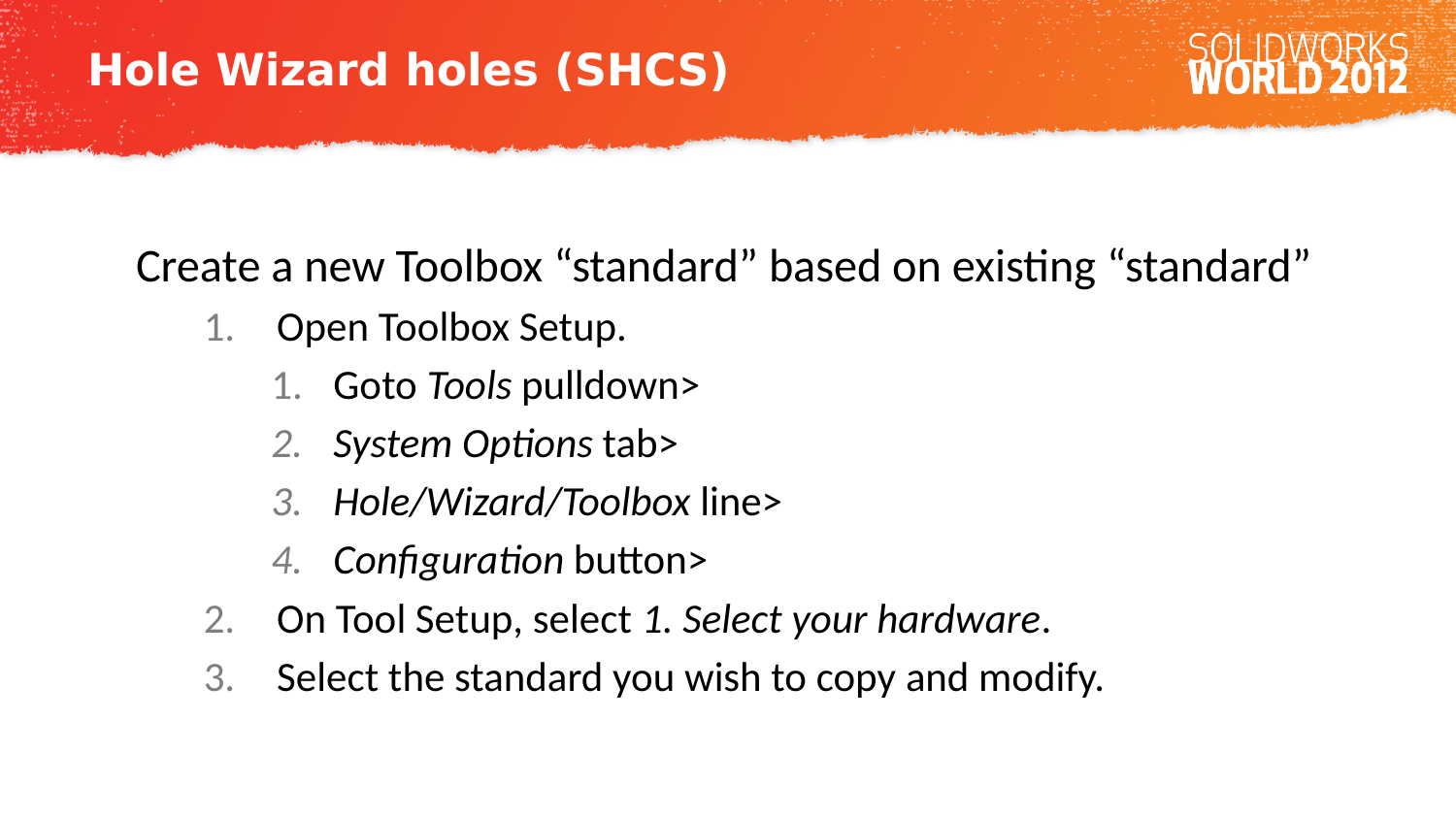

# Hole Wizard holes (SHCS)
Create a new Toolbox “standard” based on existing “standard”
Open Toolbox Setup.
Goto Tools pulldown>
System Options tab>
Hole/Wizard/Toolbox line>
Configuration button>
On Tool Setup, select 1. Select your hardware.
Select the standard you wish to copy and modify.